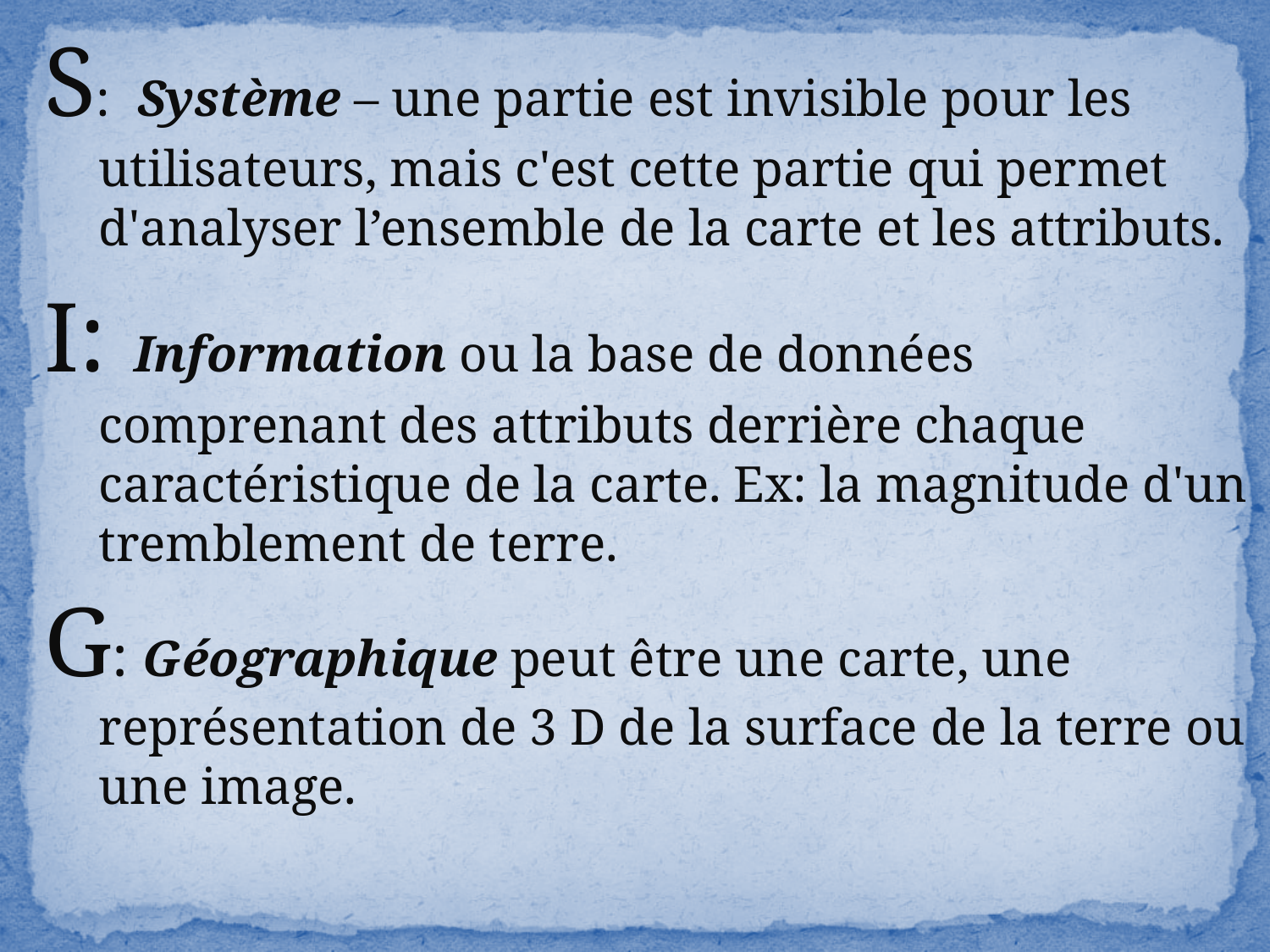

S: Système – une partie est invisible pour les utilisateurs, mais c'est cette partie qui permet d'analyser l’ensemble de la carte et les attributs.
I: Information ou la base de données comprenant des attributs derrière chaque caractéristique de la carte. Ex: la magnitude d'un tremblement de terre.
G: Géographique peut être une carte, une représentation de 3 D de la surface de la terre ou une image.